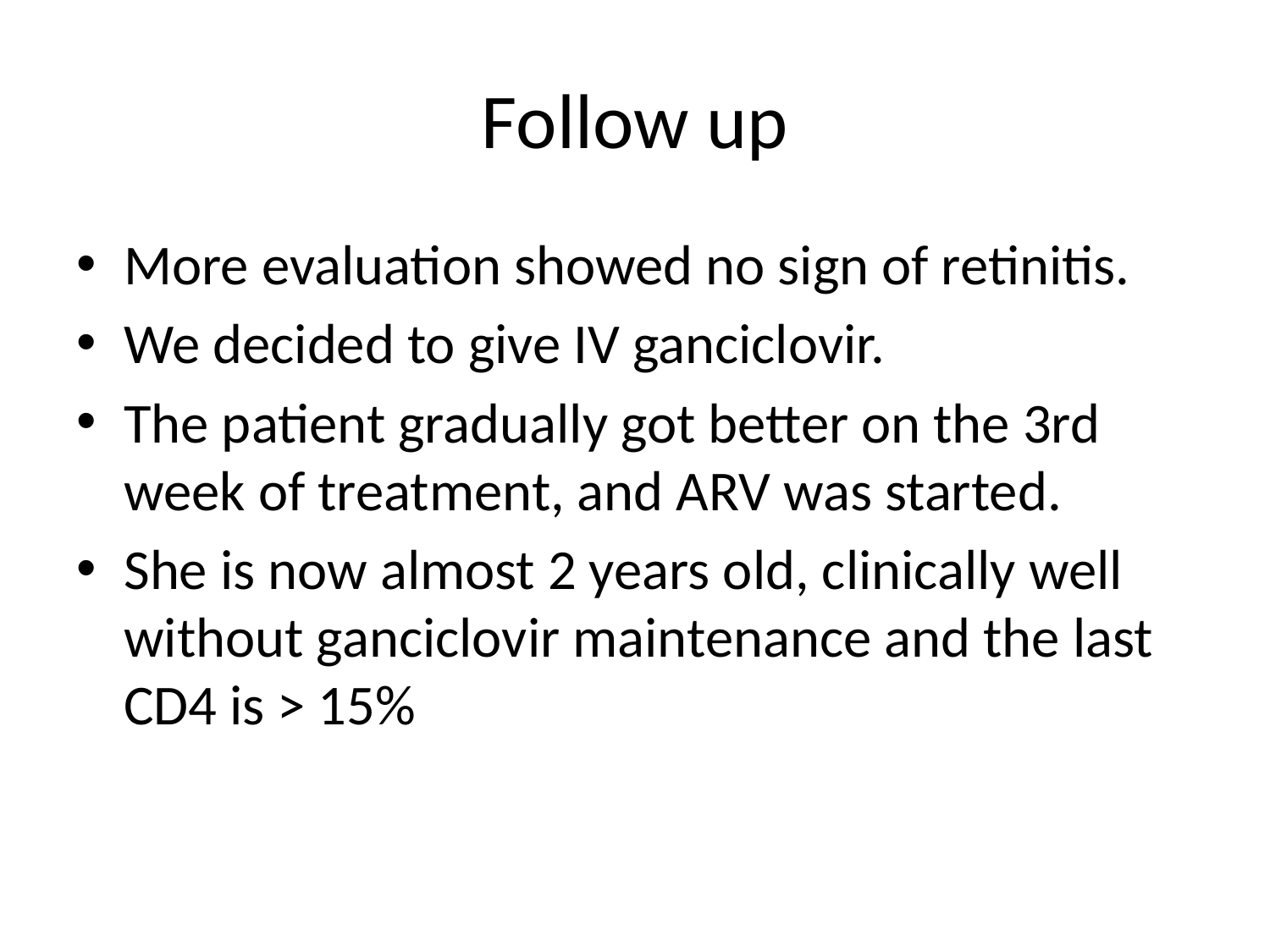

# Follow up
More evaluation showed no sign of retinitis.
We decided to give IV ganciclovir.
The patient gradually got better on the 3rd week of treatment, and ARV was started.
She is now almost 2 years old, clinically well without ganciclovir maintenance and the last CD4 is > 15%